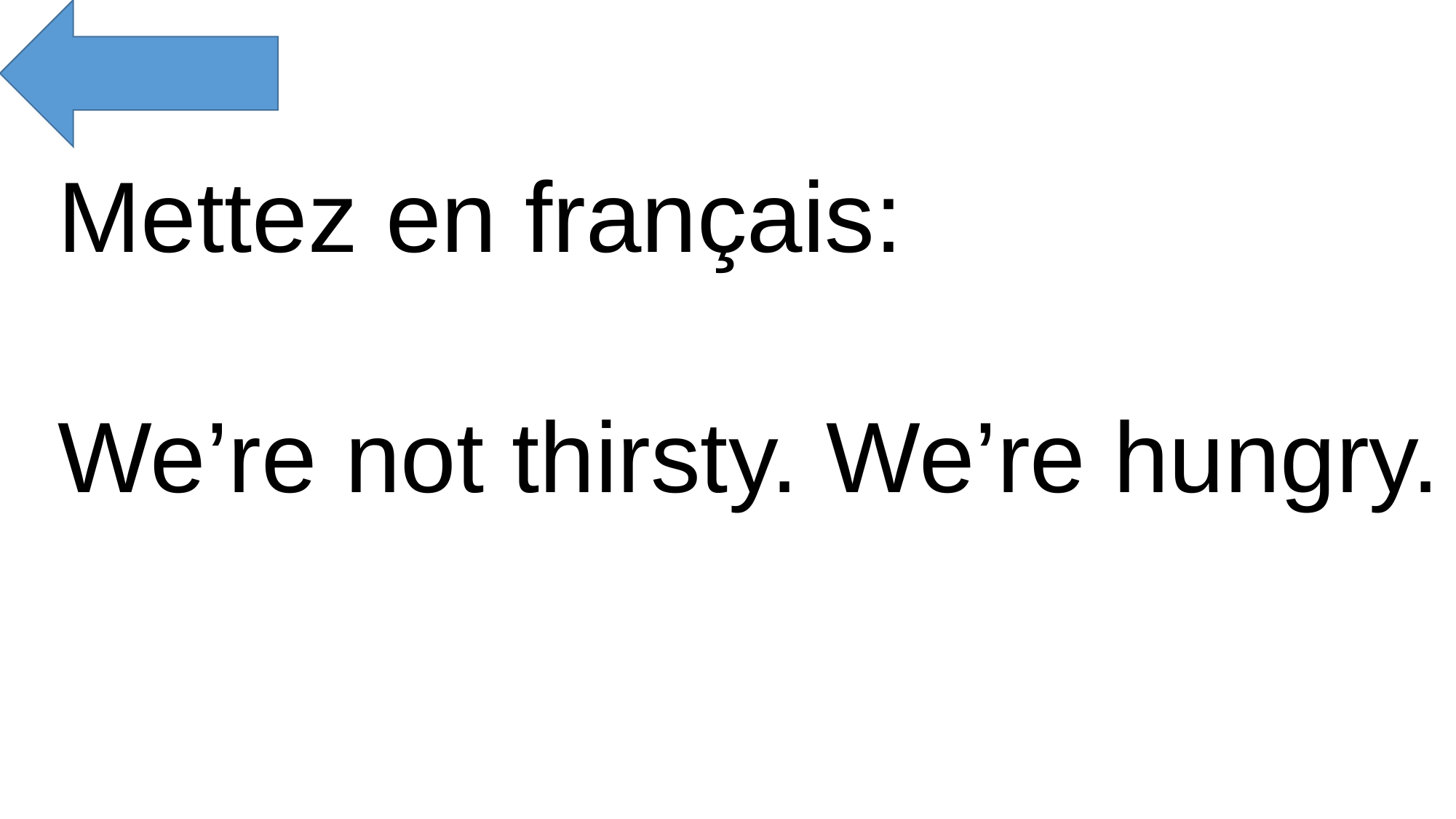

Mettez en français:

We’re not thirsty. We’re hungry.